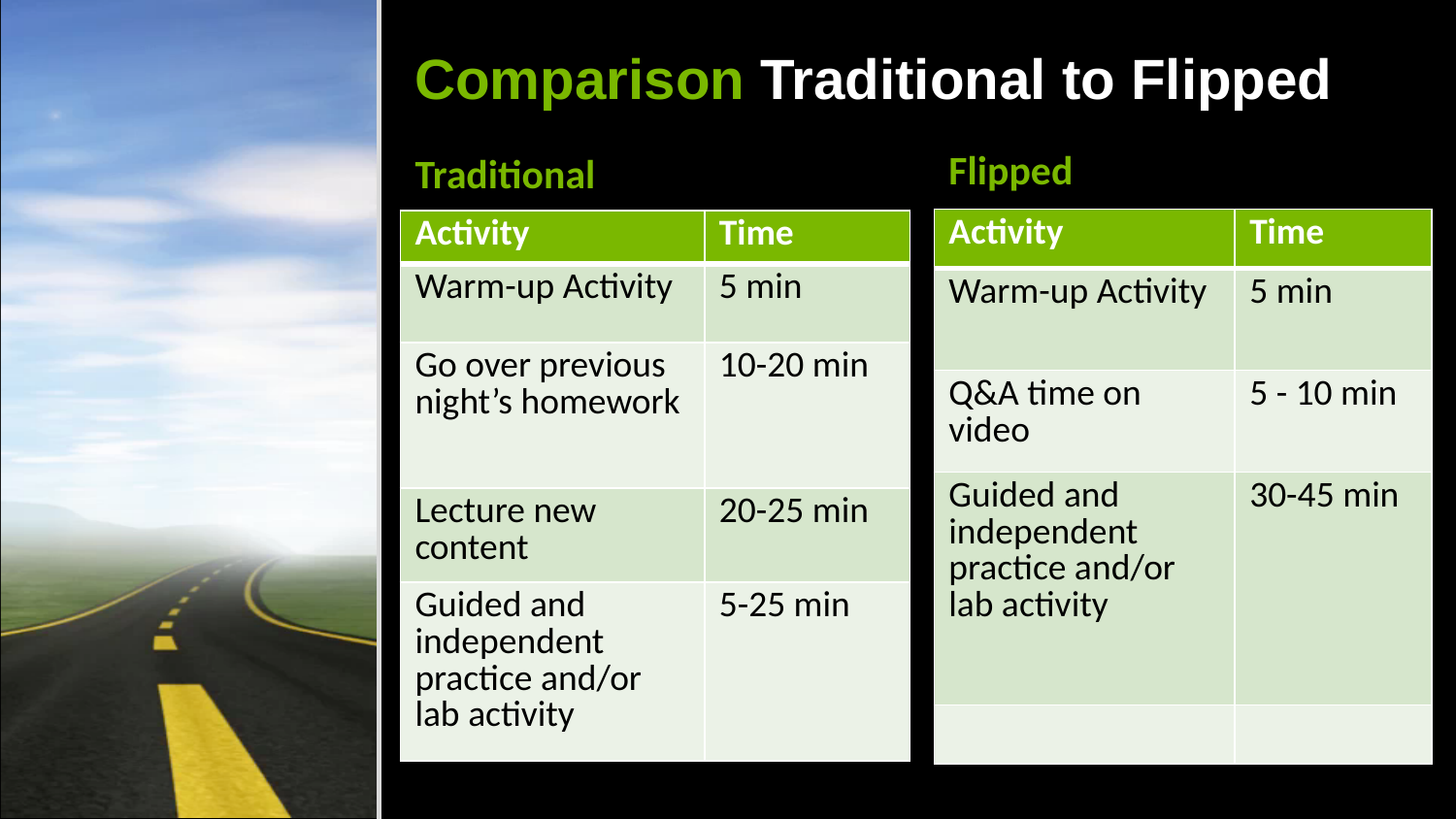

# Comparison Traditional to Flipped
Flipped
Traditional
| Activity | Time |
| --- | --- |
| Warm-up Activity | 5 min |
| Q&A time on video | 5 - 10 min |
| Guided and independent practice and/or lab activity | 30-45 min |
|  |  |
| Activity | Time |
| --- | --- |
| Warm-up Activity | 5 min |
| Go over previous night’s homework | 10-20 min |
| Lecture new content | 20-25 min |
| Guided and independent practice and/or lab activity | 5-25 min |